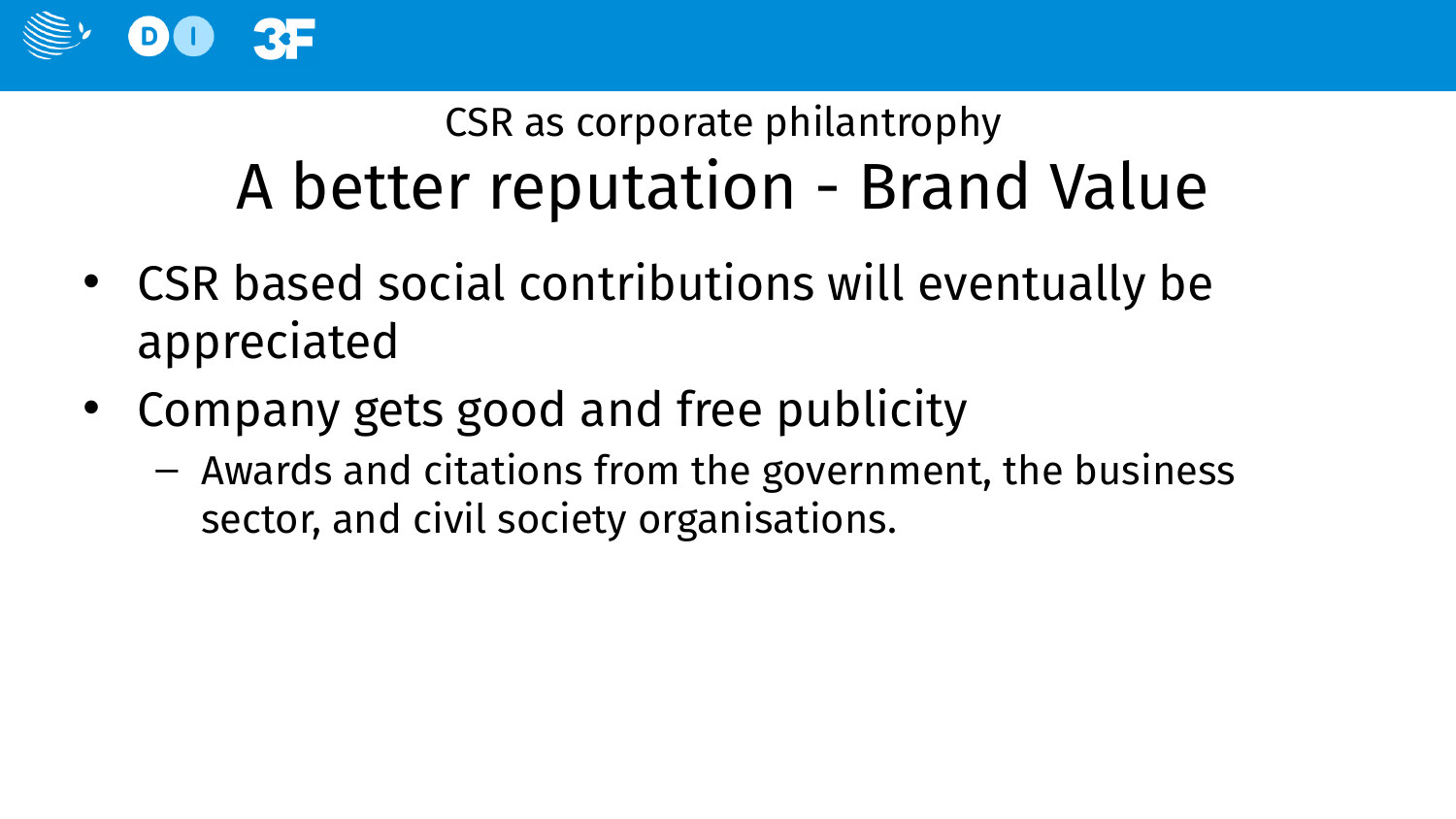

# CSR as corporate philantrophy A better reputation - Brand Value
CSR based social contributions will eventually be appreciated
Company gets good and free publicity
Awards and citations from the government, the business sector, and civil society organisations.